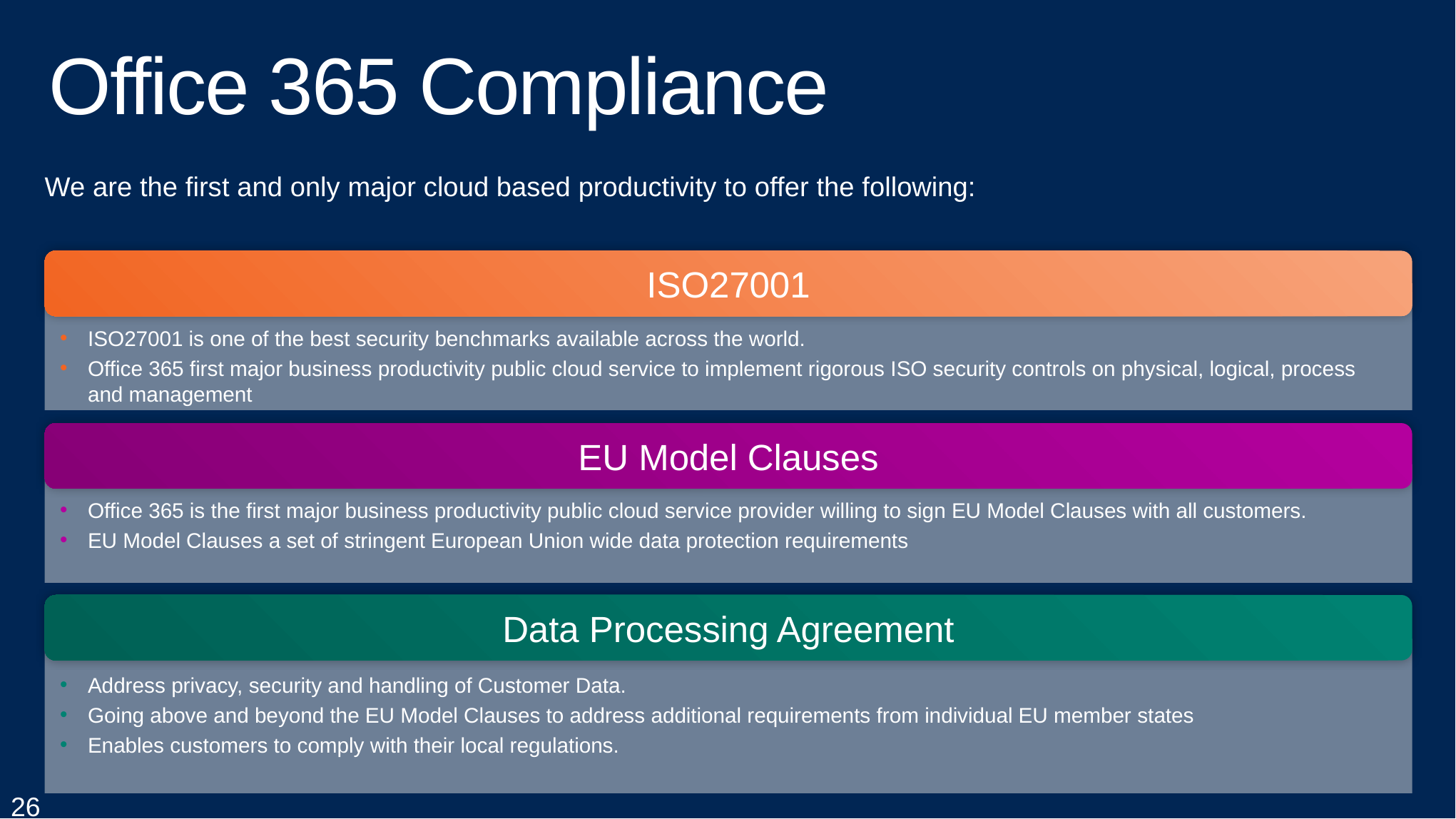

# Office 365 Compliance
We are the first and only major cloud based productivity to offer the following:
ISO27001
ISO27001 is one of the best security benchmarks available across the world.
Office 365 first major business productivity public cloud service to implement rigorous ISO security controls on physical, logical, process and management
EU Model Clauses
Office 365 is the first major business productivity public cloud service provider willing to sign EU Model Clauses with all customers.
EU Model Clauses a set of stringent European Union wide data protection requirements
Data Processing Agreement
Address privacy, security and handling of Customer Data.
Going above and beyond the EU Model Clauses to address additional requirements from individual EU member states
Enables customers to comply with their local regulations.
26